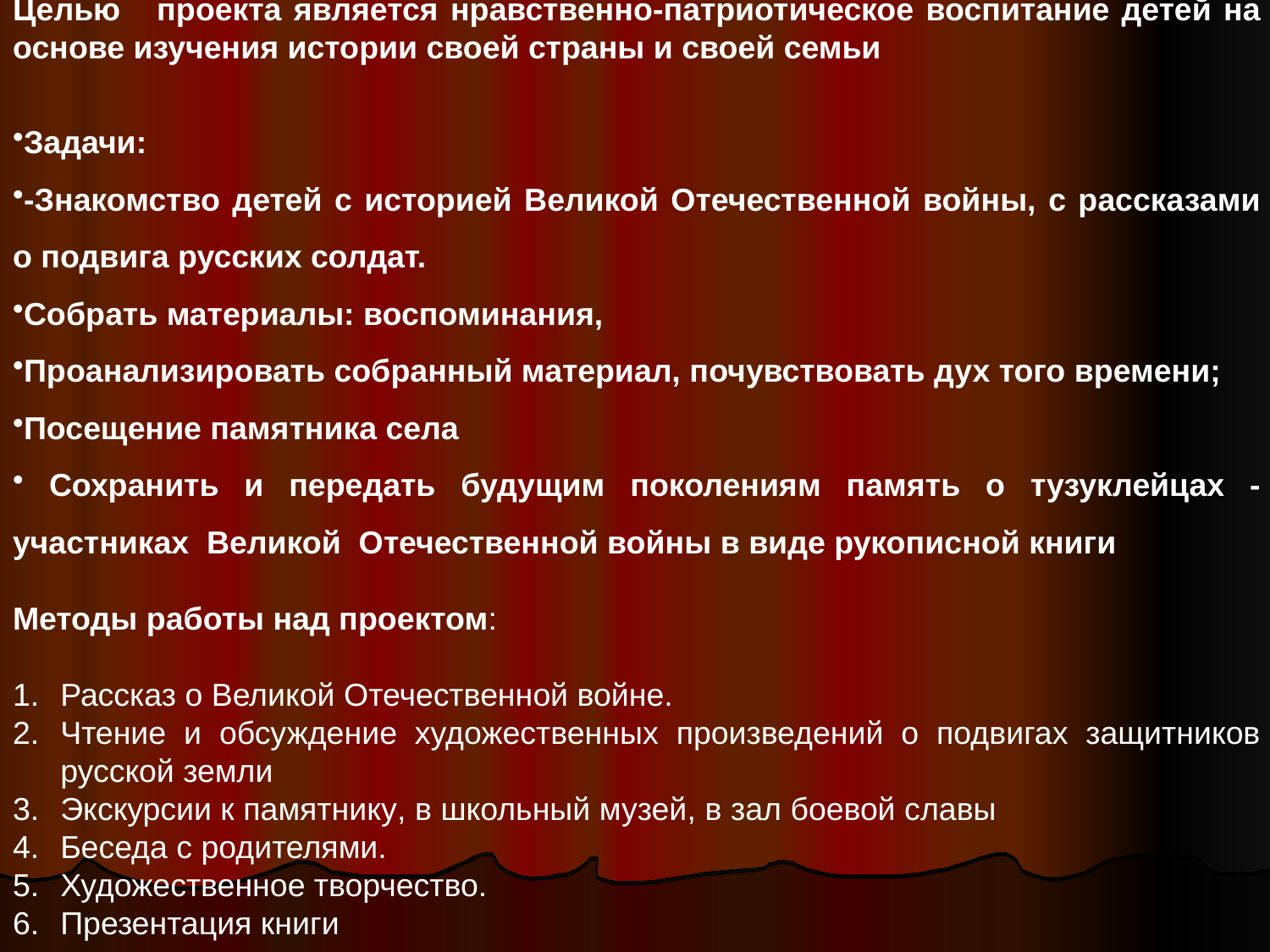

Целью   проекта является нравственно-патриотическое воспитание детей на основе изучения истории своей страны и своей семьи

Задачи:
-Знакомство детей с историей Великой Отечественной войны, с рассказами о подвига русских солдат.
Собрать материалы: воспоминания,
Проанализировать собранный материал, почувствовать дух того времени;
Посещение памятника села
 Сохранить и передать будущим поколениям память о тузуклейцах - участниках  Великой  Отечественной войны в виде рукописной книги

Методы работы над проектом:

Рассказ о Великой Отечественной войне.
Чтение и обсуждение художественных произведений о подвигах защитников русской земли
Экскурсии к памятнику, в школьный музей, в зал боевой славы
Беседа с родителями.
Художественное творчество.
Презентация книги